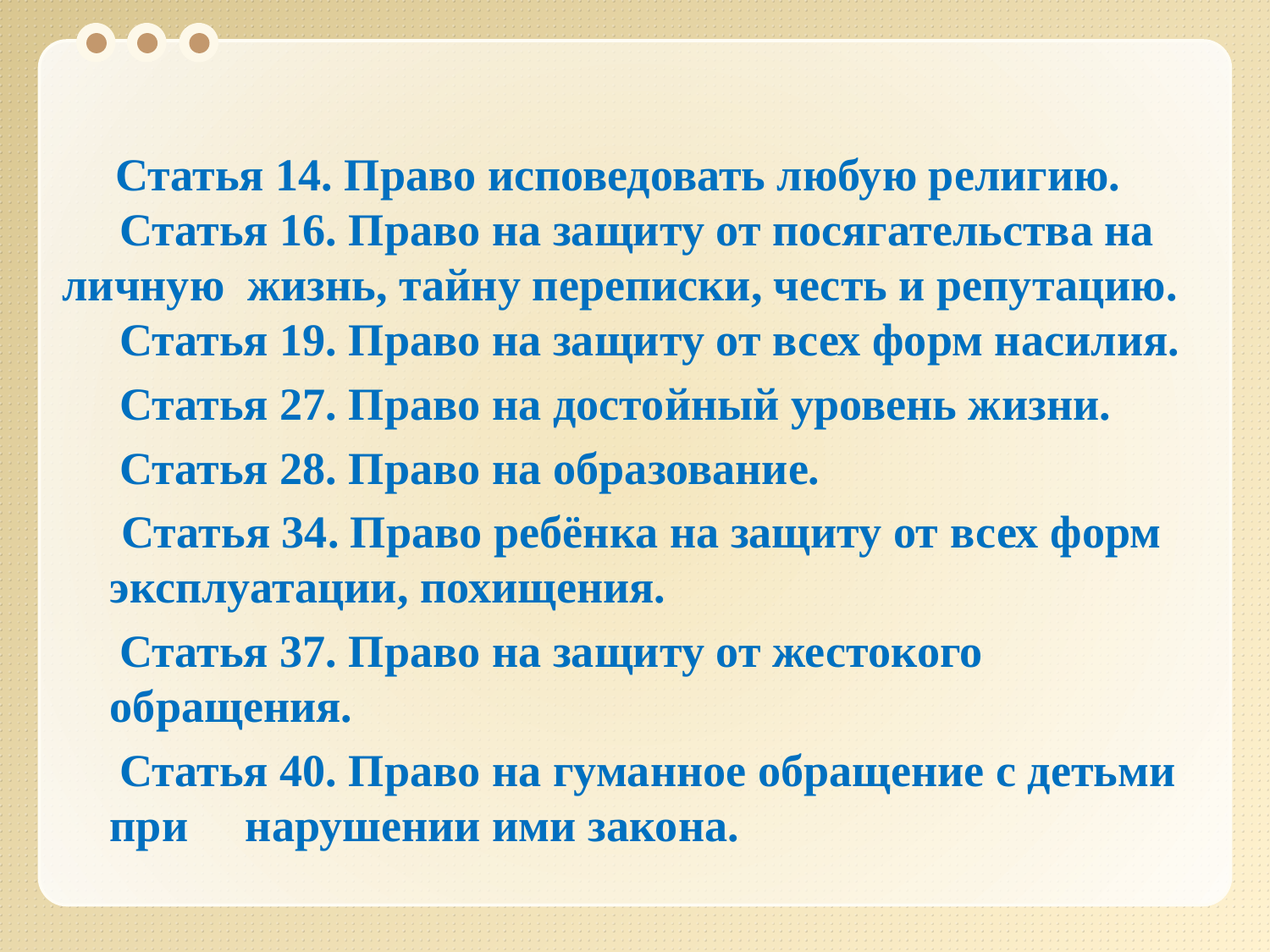

Статья 14. Право исповедовать любую религию.
     Статья 16. Право на защиту от посягательства на      личную  жизнь, тайну переписки, честь и репутацию.
     Статья 19. Право на защиту от всех форм насилия.
     Статья 27. Право на достойный уровень жизни.
     Статья 28. Право на образование.
	 Статья 34. Право ребёнка на защиту от всех форм эксплуатации, похищения.
     Статья 37. Право на защиту от жестокого обращения.
     Статья 40. Право на гуманное обращение с детьми при     нарушении ими закона.